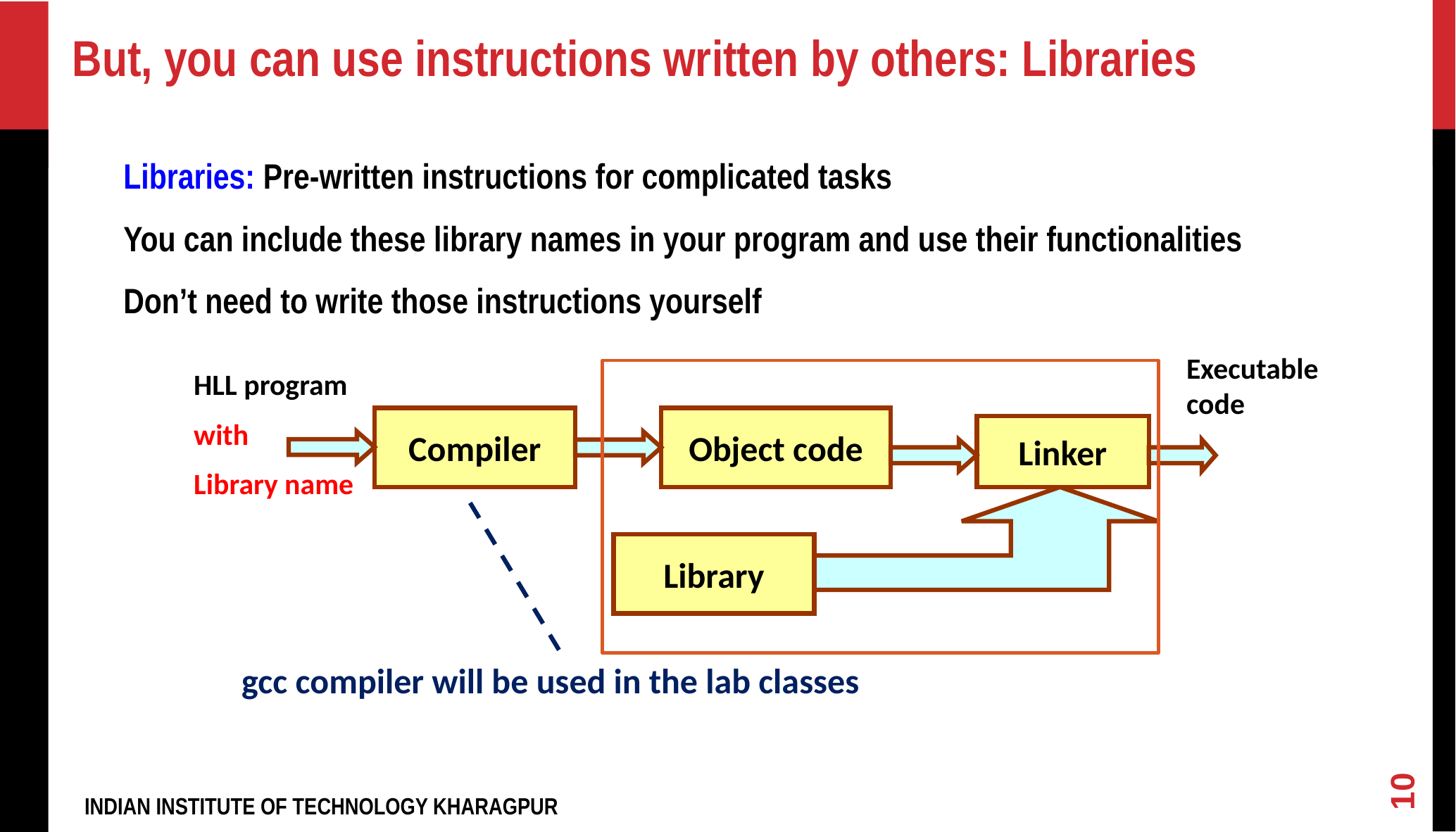

But, you can use instructions written by others: Libraries
Libraries: Pre-written instructions for complicated tasks
You can include these library names in your program and use their functionalities
Don’t need to write those instructions yourself
Executable code
HLL program
with
Library name

Compiler
Object code
Linker

Library
gcc compiler will be used in the lab classes

10
INDIAN INSTITUTE OF TECHNOLOGY KHARAGPUR